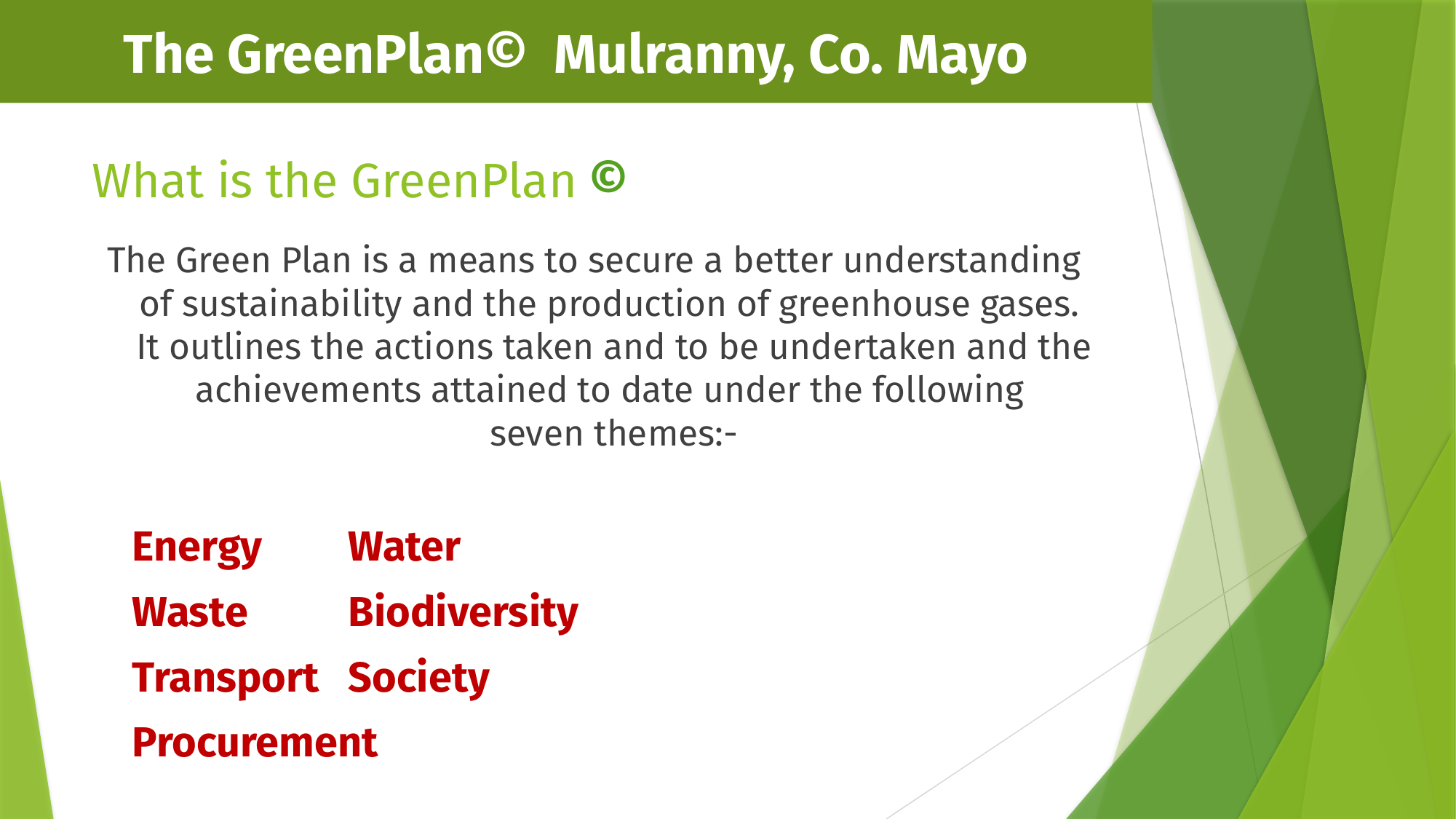

The GreenPlan©  Mulranny, Co. Mayo
# What is the GreenPlan ©
The Green Plan is a means to secure a better understanding of sustainability and the production of greenhouse gases.  It outlines the actions taken and to be undertaken and the achievements attained to date under the following
seven themes:-

						Energy				Water
						Waste 				Biodiversity
						Transport			Society
						Procurement